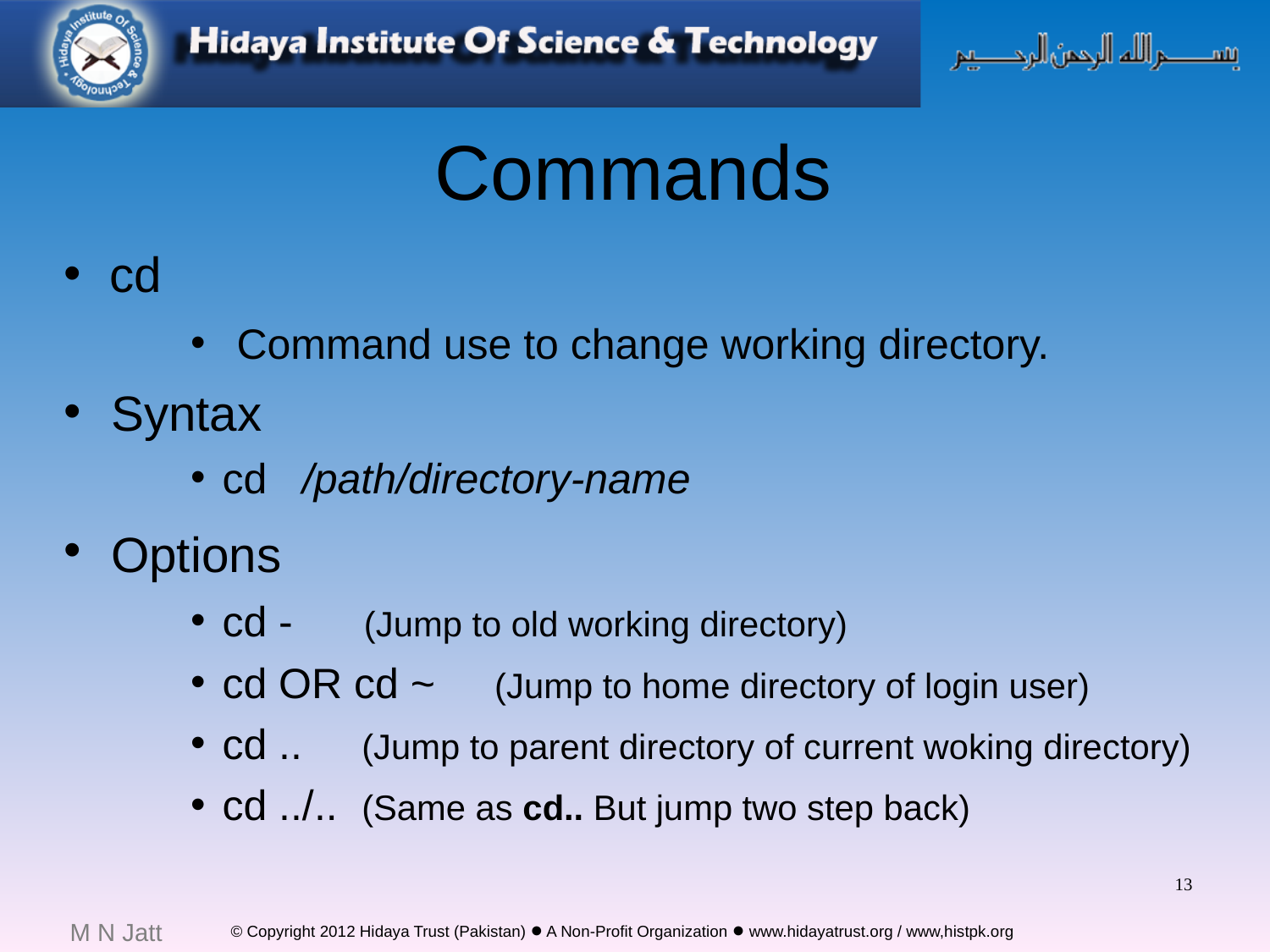

# Commands
cd
Command use to change working directory.
Syntax
cd   /path/directory-name
Options
cd -      (Jump to old working directory)
cd OR cd ~     (Jump to home directory of login user)
cd ..     (Jump to parent directory of current woking directory)
cd ../..  (Same as cd.. But jump two step back)

13